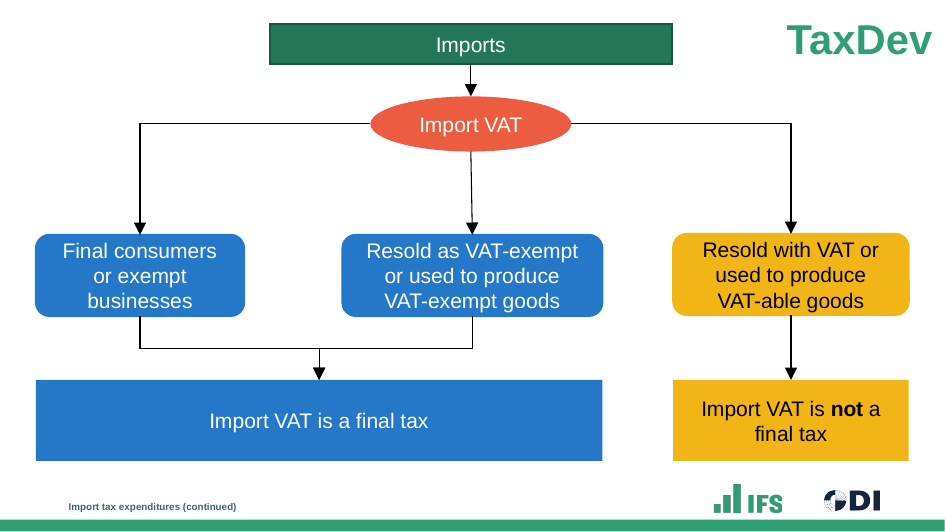

Imports
Import VAT
Resold with VAT or used to produce VAT-able goods
Final consumers or exempt businesses
Resold as VAT-exempt or used to produce VAT-exempt goods
Import VAT is a final tax
Import VAT is not a final tax
Import tax expenditures (continued)